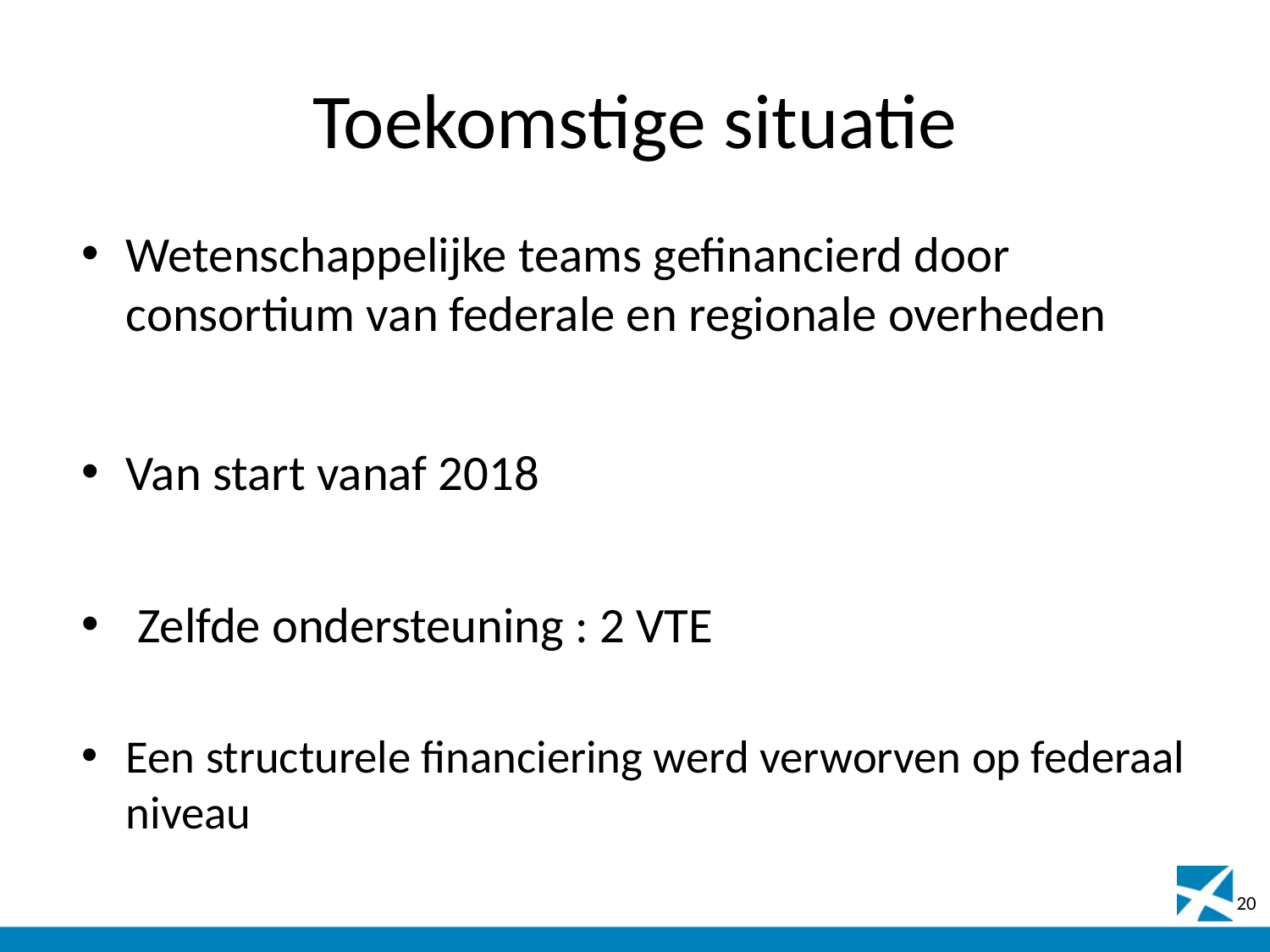

# Toekomstige situatie
Wetenschappelijke teams gefinancierd door consortium van federale en regionale overheden

Van start vanaf 2018

 Zelfde ondersteuning : 2 VTE

Een structurele financiering werd verworven op federaal niveau